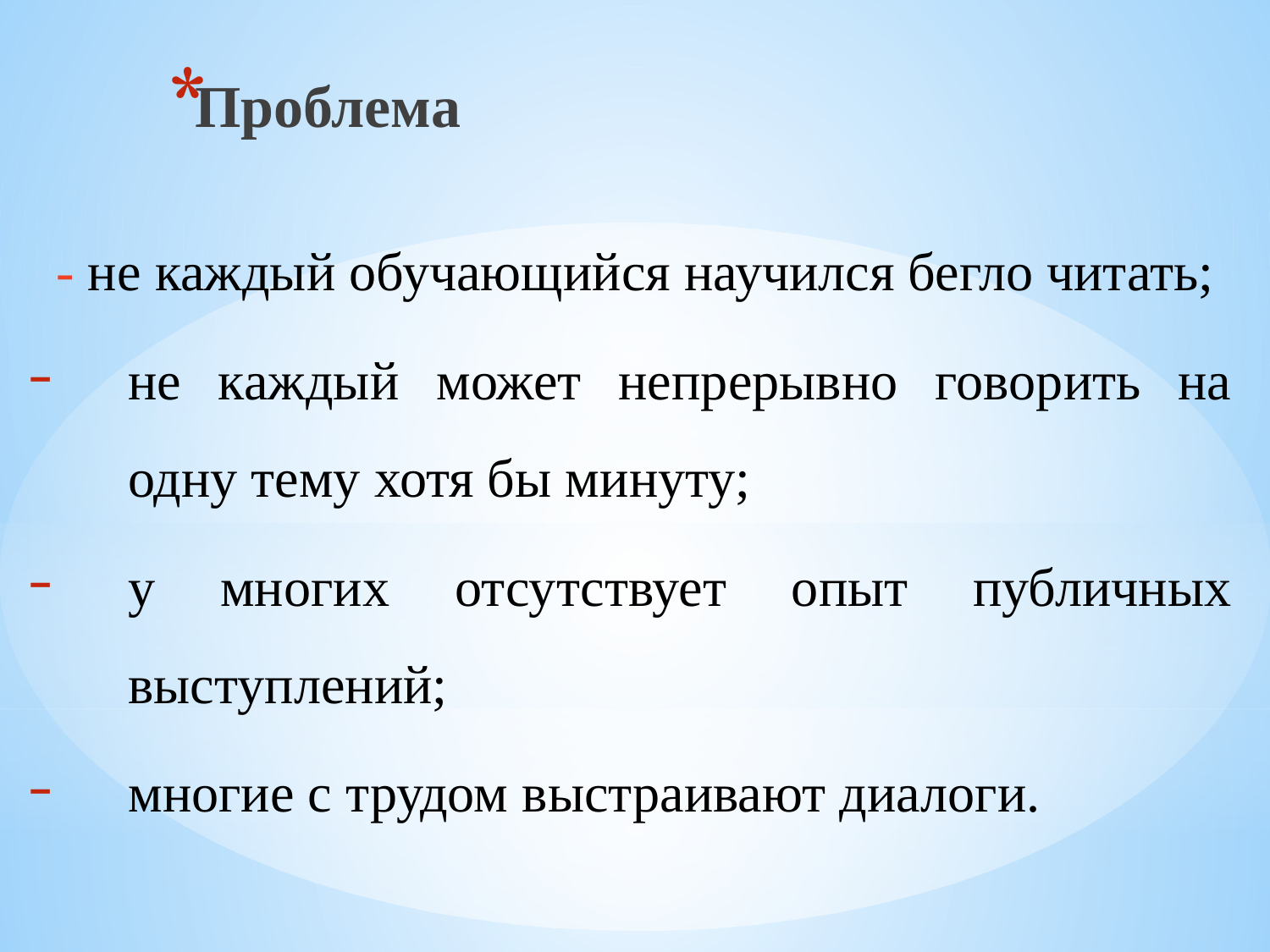

Проблема

- не каждый обучающийся научился бегло читать;
не каждый может непрерывно говорить на одну тему хотя бы минуту;
у многих отсутствует опыт публичных выступлений;
многие с трудом выстраивают диалоги.